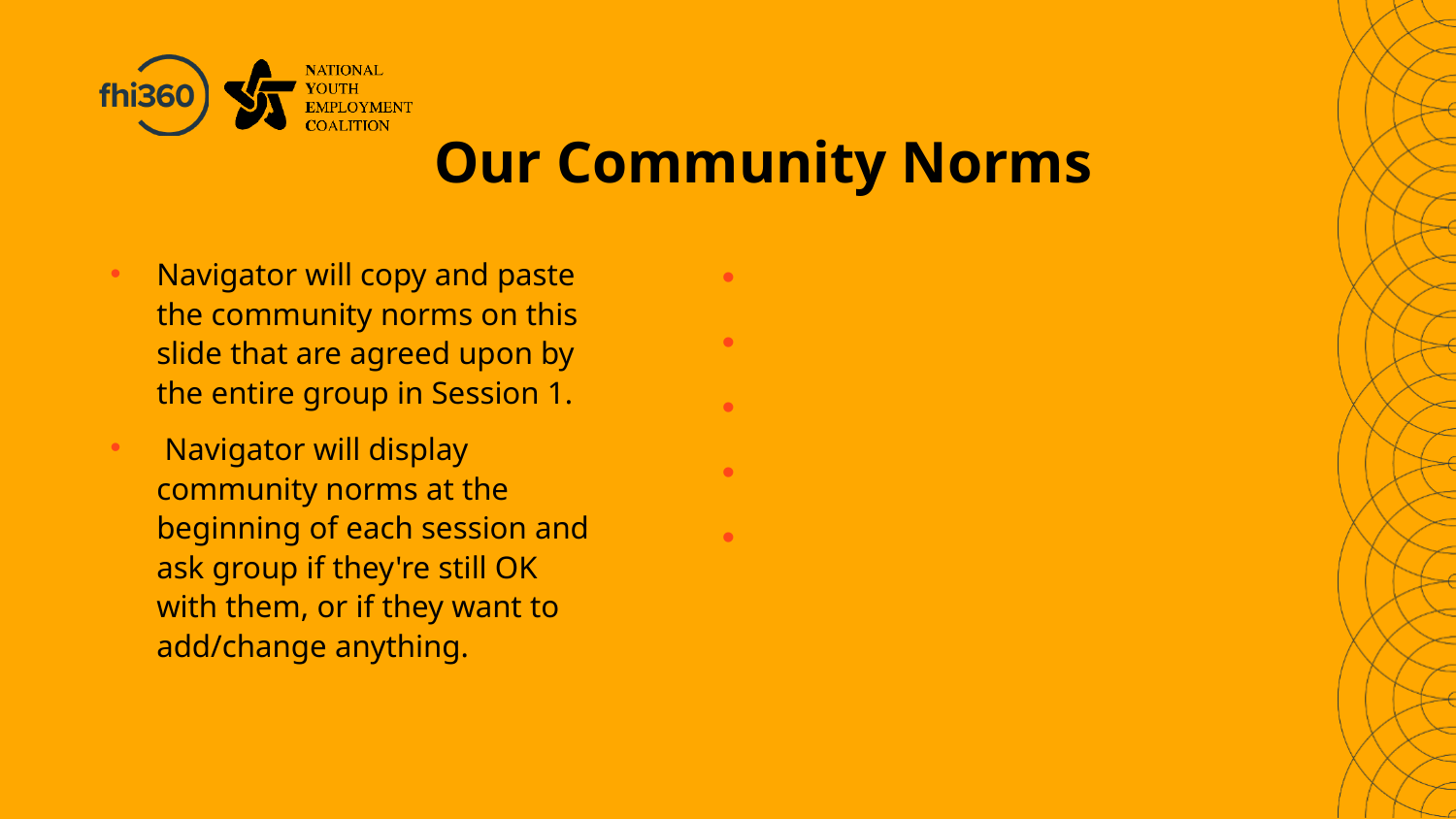

# Our Community Norms

Navigator will copy and paste the community norms on this slide that are agreed upon by the entire group in Session 1.
 Navigator will display community norms at the beginning of each session and ask group if they're still OK with them, or if they want to add/change anything.